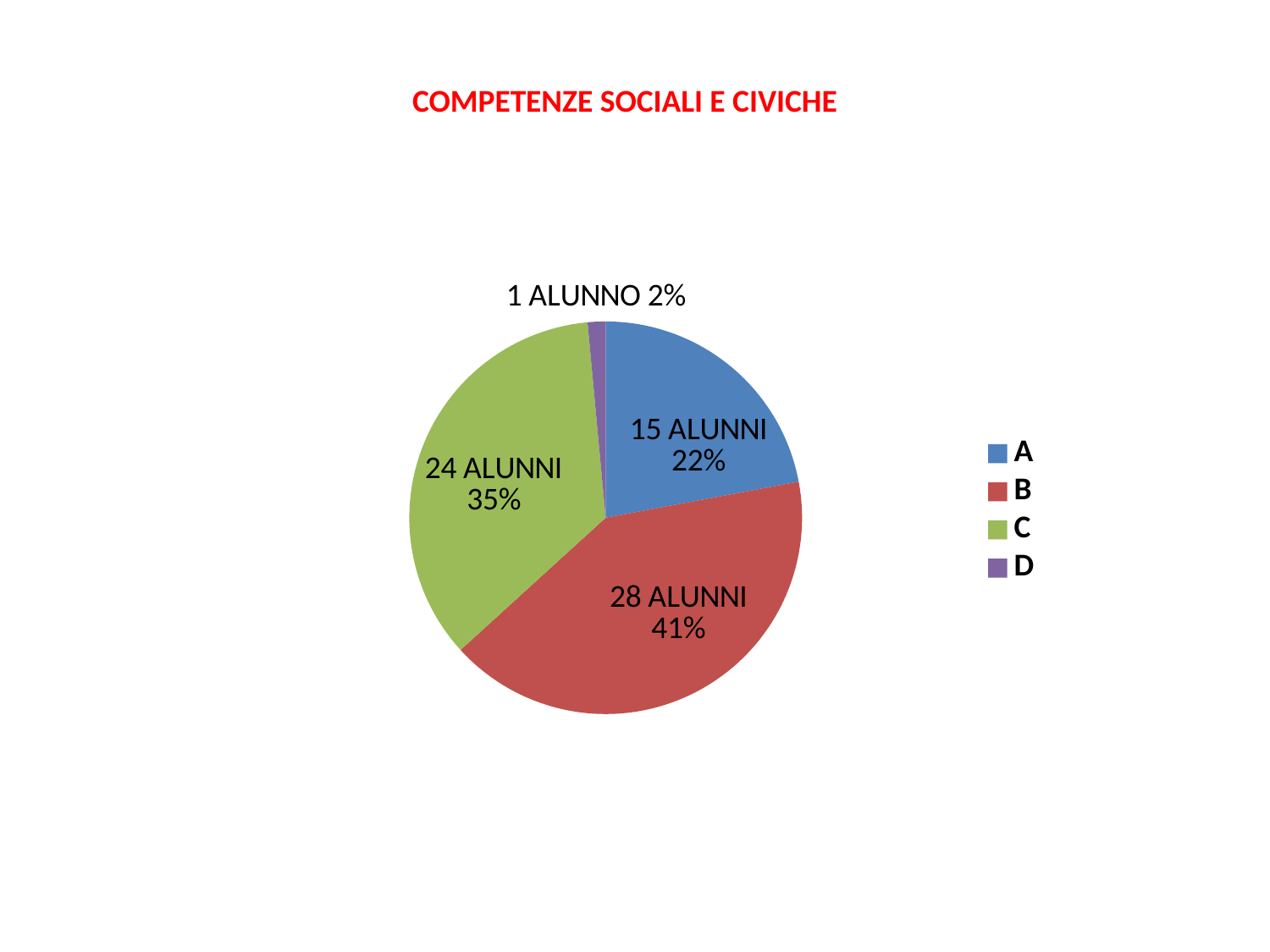

COMPETENZE SOCIALI E CIVICHE

### Chart

| Category |  |
|---|---|
| A | 15.0 |
| B | 28.0 |
| C | 24.0 |
| D | 1.0 |